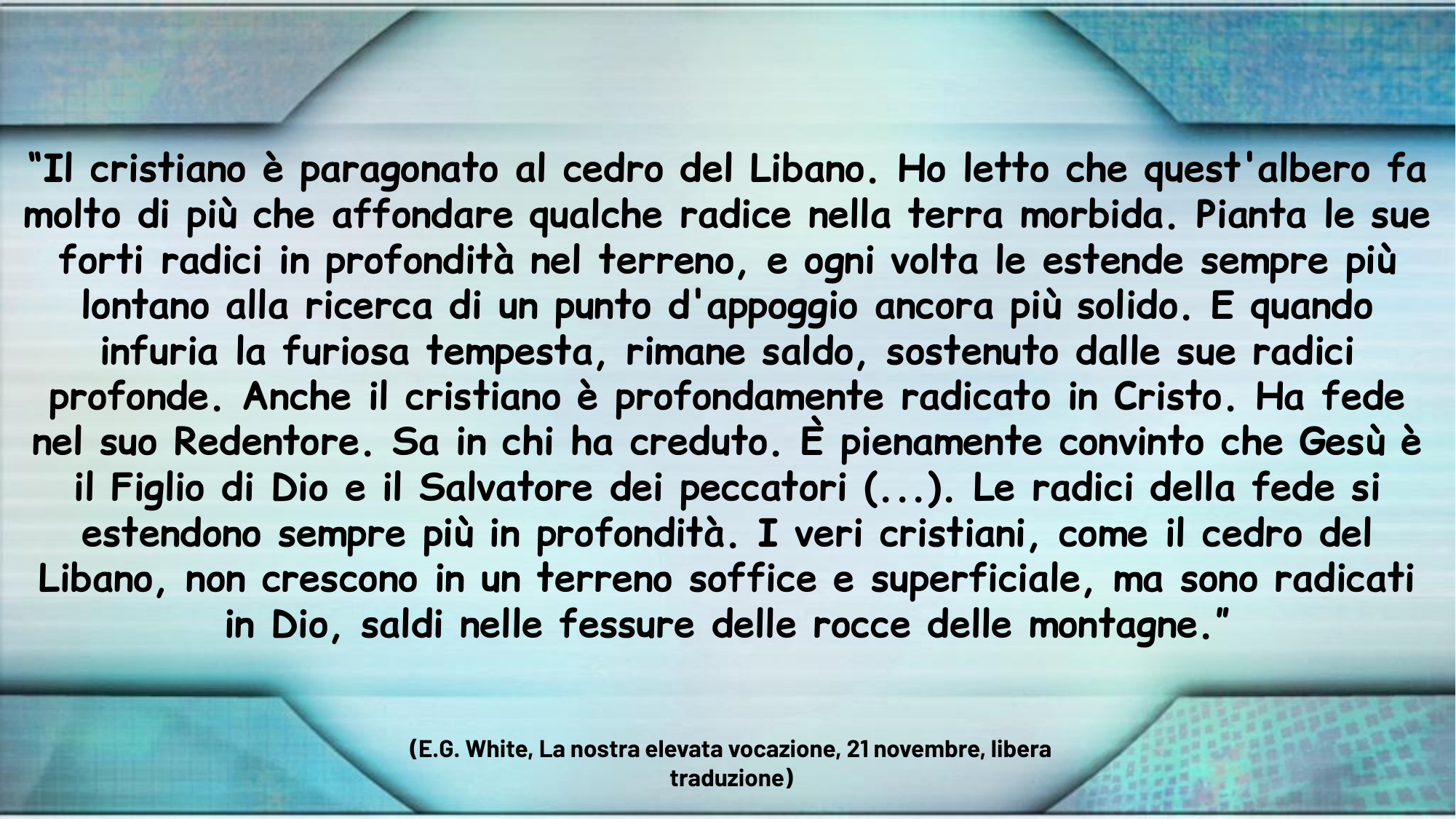

“Il cristiano è paragonato al cedro del Libano. Ho letto che quest'albero fa molto di più che affondare qualche radice nella terra morbida. Pianta le sue forti radici in profondità nel terreno, e ogni volta le estende sempre più lontano alla ricerca di un punto d'appoggio ancora più solido. E quando infuria la furiosa tempesta, rimane saldo, sostenuto dalle sue radici profonde. Anche il cristiano è profondamente radicato in Cristo. Ha fede nel suo Redentore. Sa in chi ha creduto. È pienamente convinto che Gesù è il Figlio di Dio e il Salvatore dei peccatori (...). Le radici della fede si estendono sempre più in profondità. I ​​veri cristiani, come il cedro del Libano, non crescono in un terreno soffice e superficiale, ma sono radicati in Dio, saldi nelle fessure delle rocce delle montagne.”
(E.G. White, La nostra elevata vocazione, 21 novembre, libera traduzione)